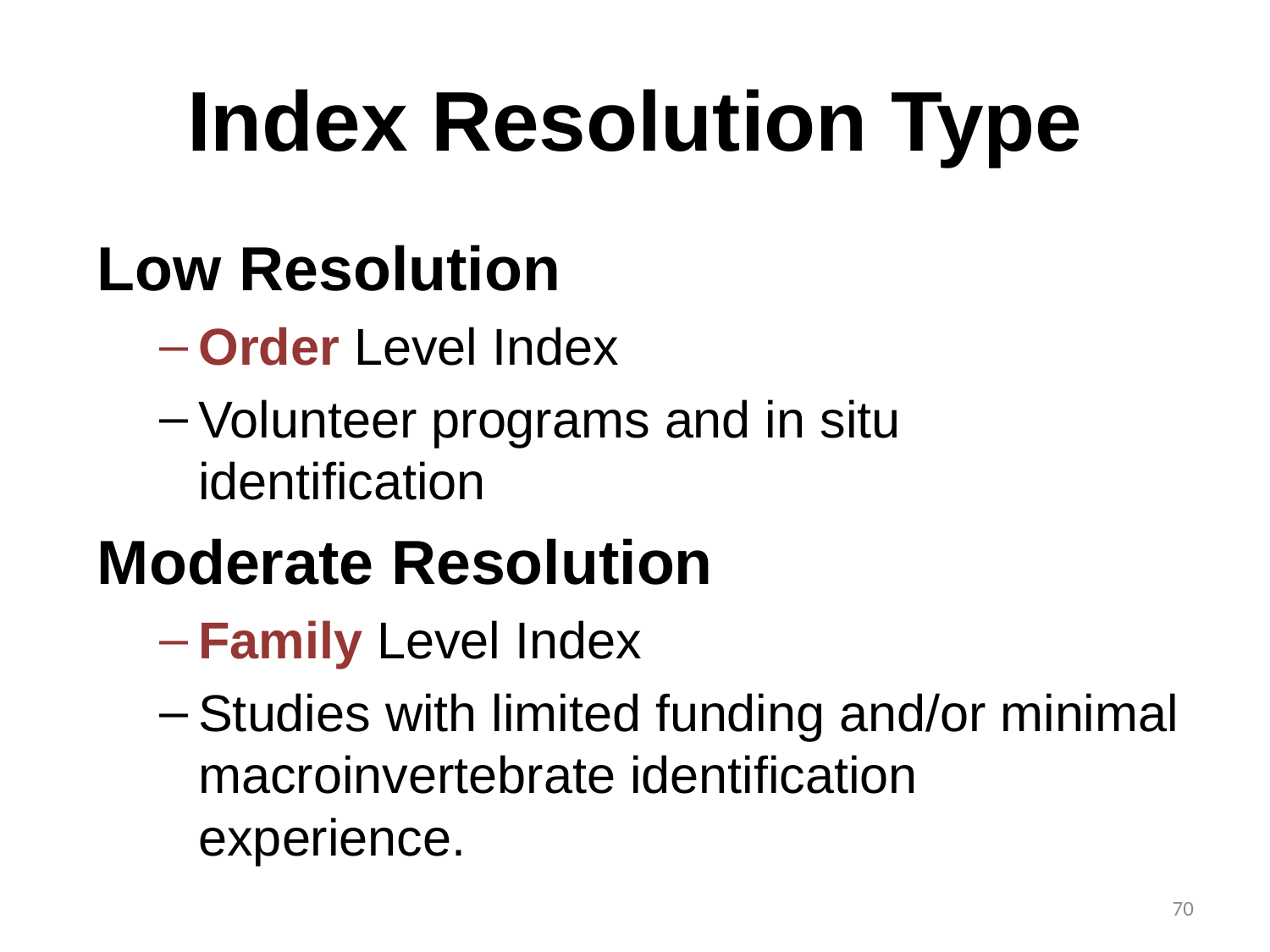

# Index Resolution Type
Low Resolution
Order Level Index
Volunteer programs and in situ identification
Moderate Resolution
Family Level Index
Studies with limited funding and/or minimal macroinvertebrate identification experience.
70